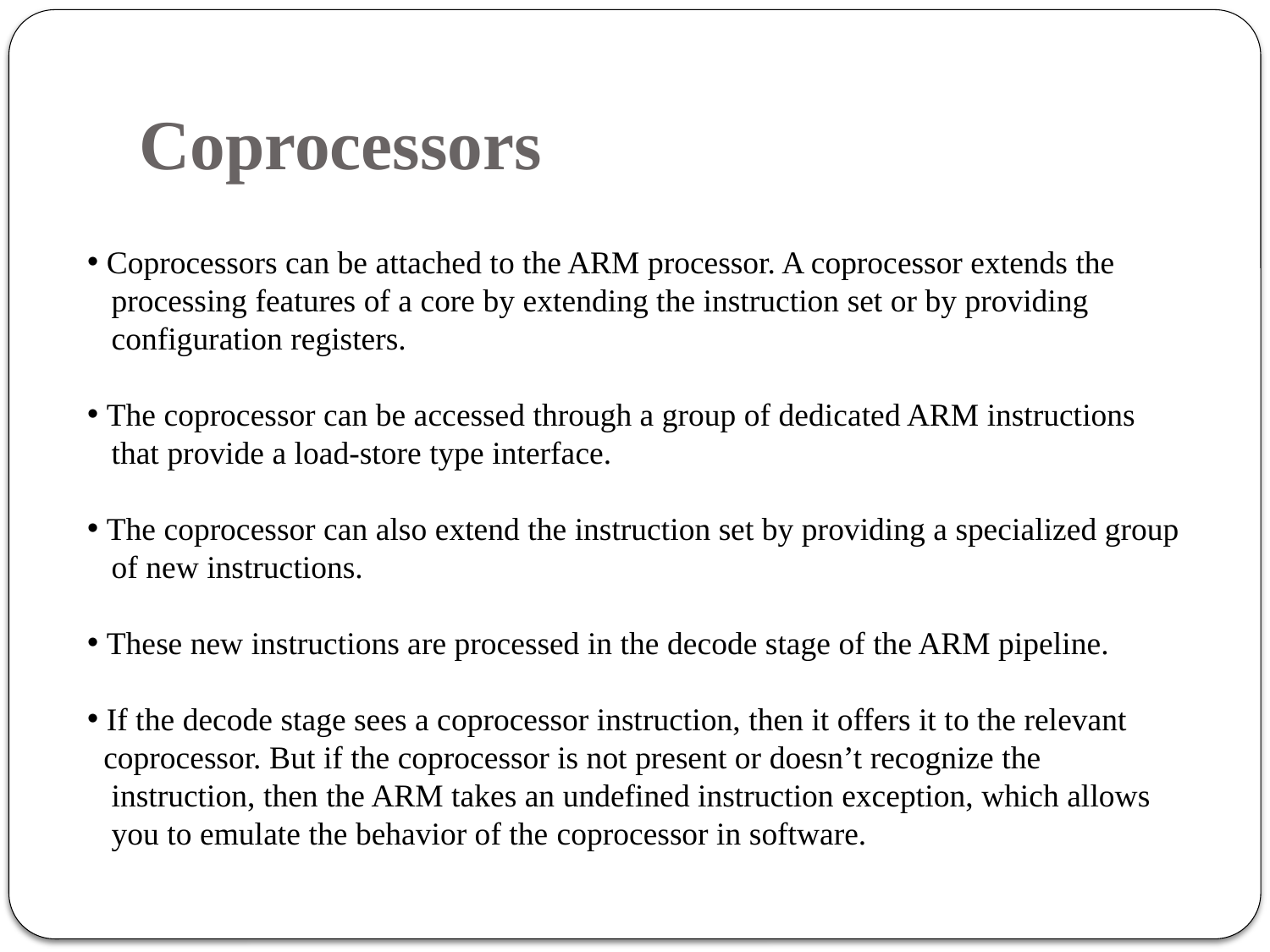

# Coprocessors
 Coprocessors can be attached to the ARM processor. A coprocessor extends the
   processing features of a core by extending the instruction set or by providing
   configuration registers.

 The coprocessor can be accessed through a group of dedicated ARM instructions
   that provide a load-store type interface.

 The coprocessor can also extend the instruction set by providing a specialized group
   of new instructions.

 These new instructions are processed in the decode stage of the ARM pipeline.

 If the decode stage sees a coprocessor instruction, then it offers it to the relevant
  coprocessor. But if the coprocessor is not present or doesn’t recognize the
   instruction, then the ARM takes an undefined instruction exception, which allows
   you to emulate the behavior of the coprocessor in software.